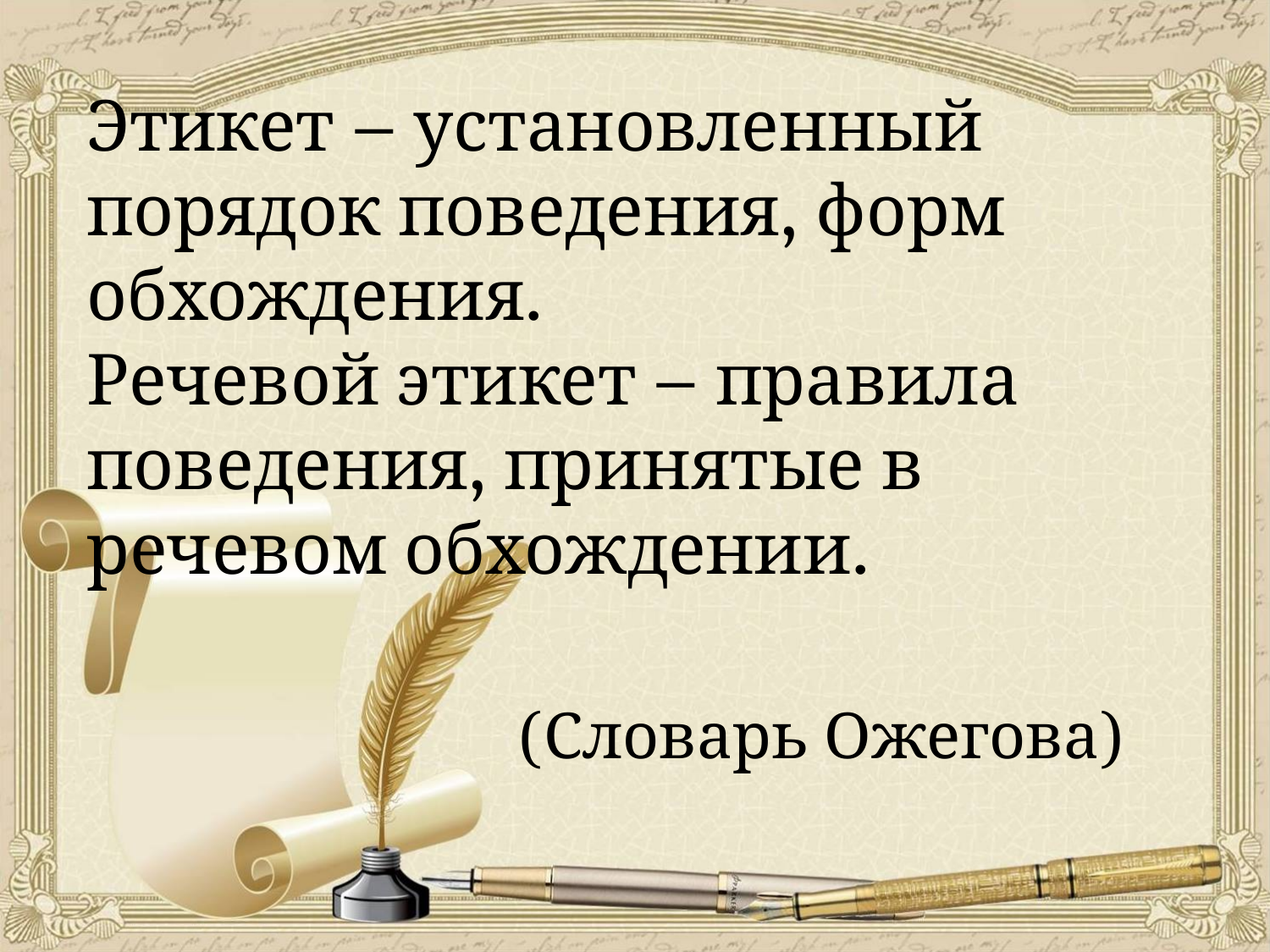

Этикет – установленный порядок поведения, форм обхождения.
Речевой этикет – правила поведения, принятые в речевом обхождении.

                       (Словарь Ожегова)